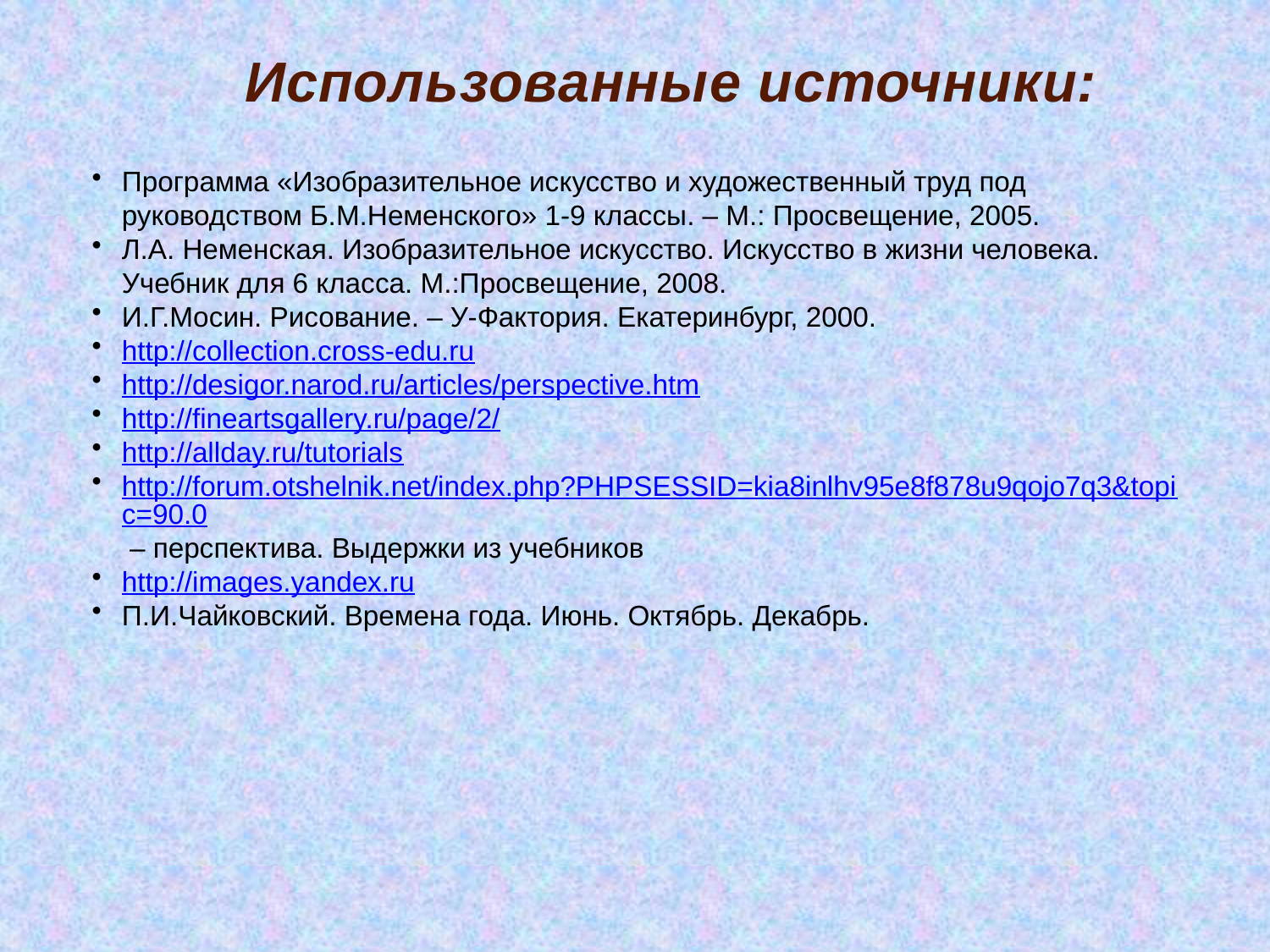

Использованные источники:
Программа «Изобразительное искусство и художественный труд под руководством Б.М.Неменского» 1-9 классы. – М.: Просвещение, 2005.
Л.А. Неменская. Изобразительное искусство. Искусство в жизни человека. Учебник для 6 класса. М.:Просвещение, 2008.
И.Г.Мосин. Рисование. – У-Фактория. Екатеринбург, 2000.
http://collection.cross-edu.ru
http://desigor.narod.ru/articles/perspective.htm
http://fineartsgallery.ru/page/2/
http://allday.ru/tutorials
http://forum.otshelnik.net/index.php?PHPSESSID=kia8inlhv95e8f878u9qojo7q3&topic=90.0 – перспектива. Выдержки из учебников
http://images.yandex.ru
П.И.Чайковский. Времена года. Июнь. Октябрь. Декабрь.